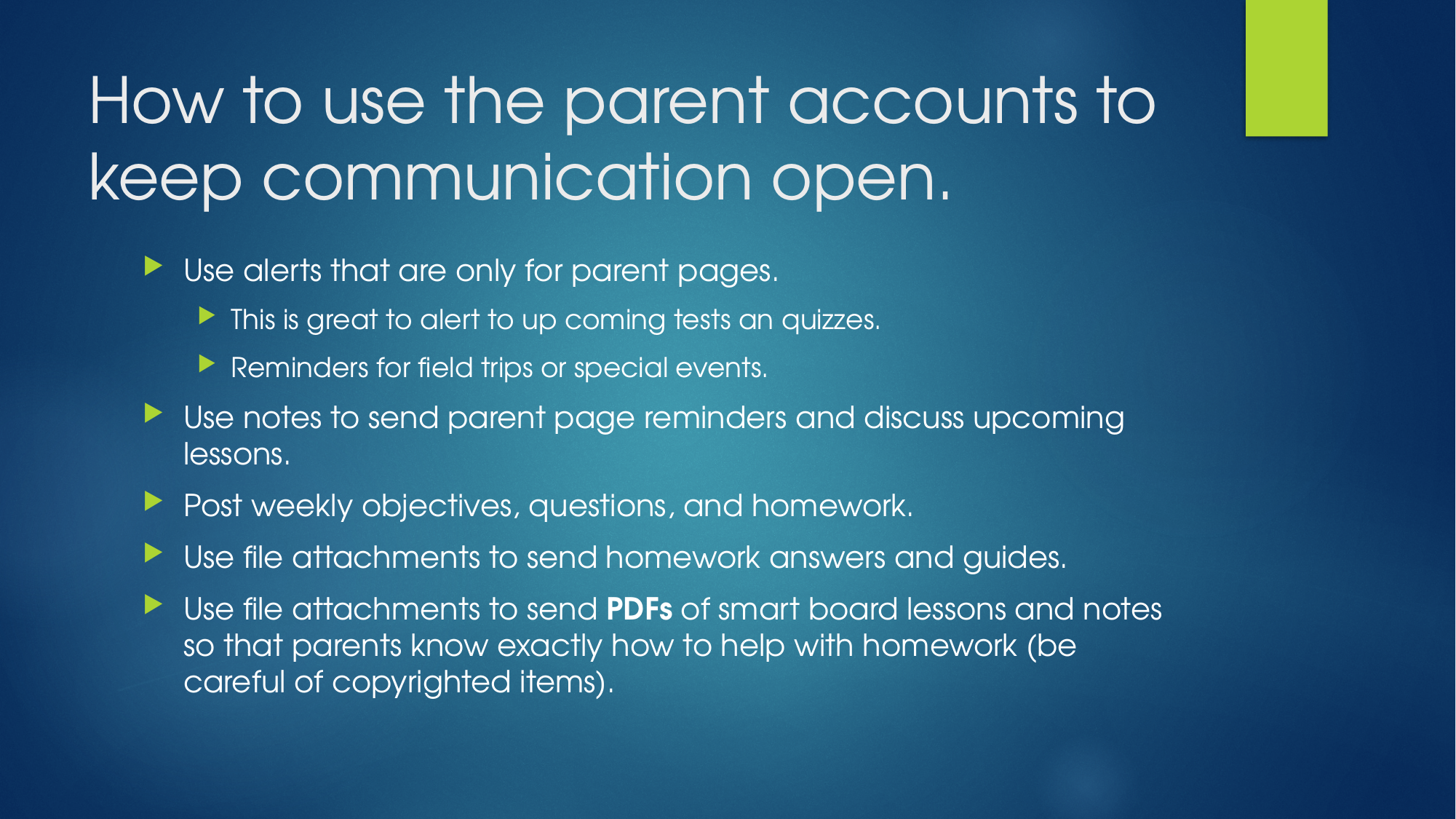

# How to use the parent accounts to keep communication open.
Use alerts that are only for parent pages.
This is great to alert to up coming tests an quizzes.
Reminders for field trips or special events.
Use notes to send parent page reminders and discuss upcoming lessons.
Post weekly objectives, questions, and homework.
Use file attachments to send homework answers and guides.
Use file attachments to send PDFs of smart board lessons and notes so that parents know exactly how to help with homework (be careful of copyrighted items).